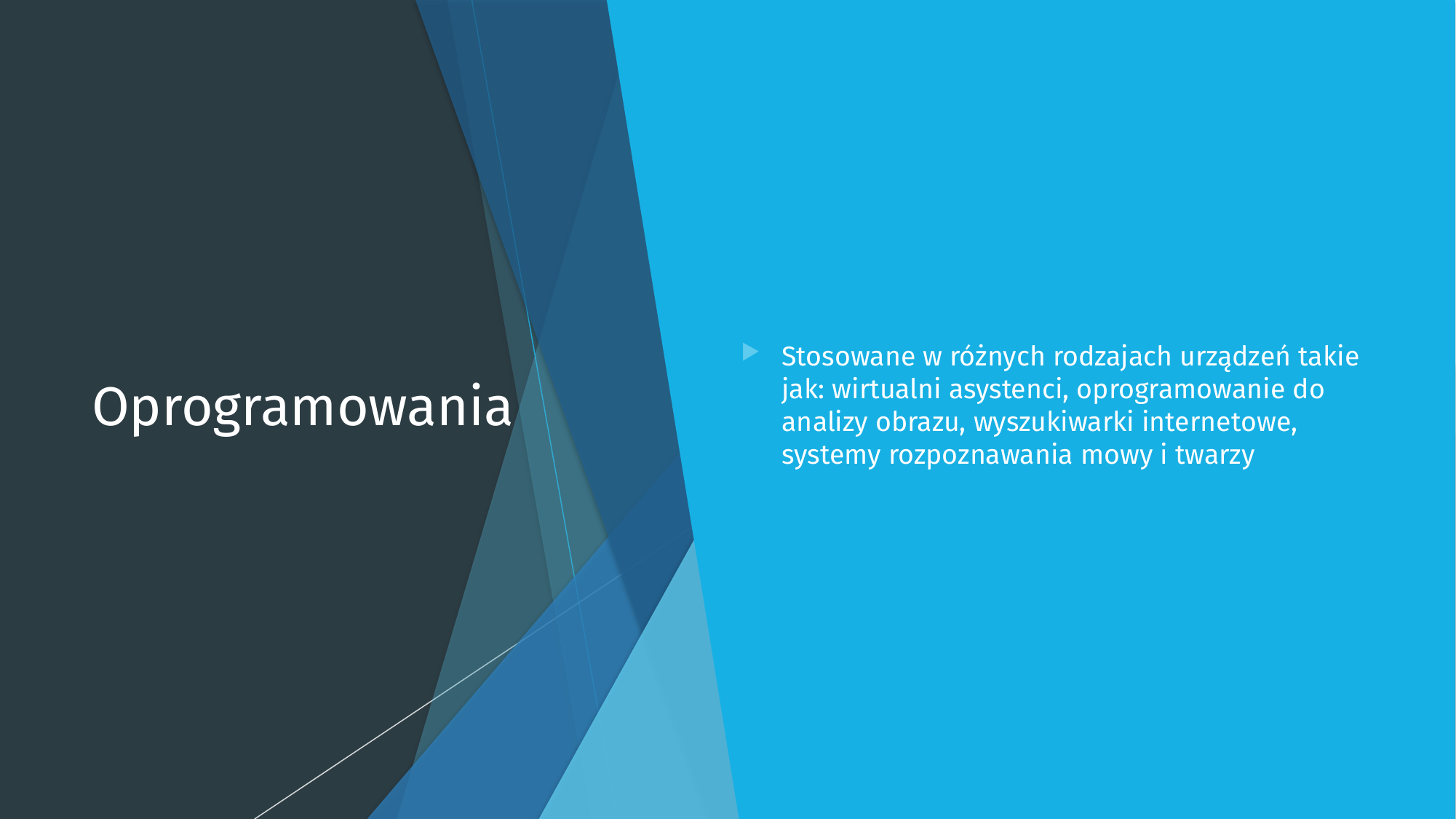

# Oprogramowania
Stosowane w różnych rodzajach urządzeń takie jak: wirtualni asystenci, oprogramowanie do analizy obrazu, wyszukiwarki internetowe, systemy rozpoznawania mowy i twarzy